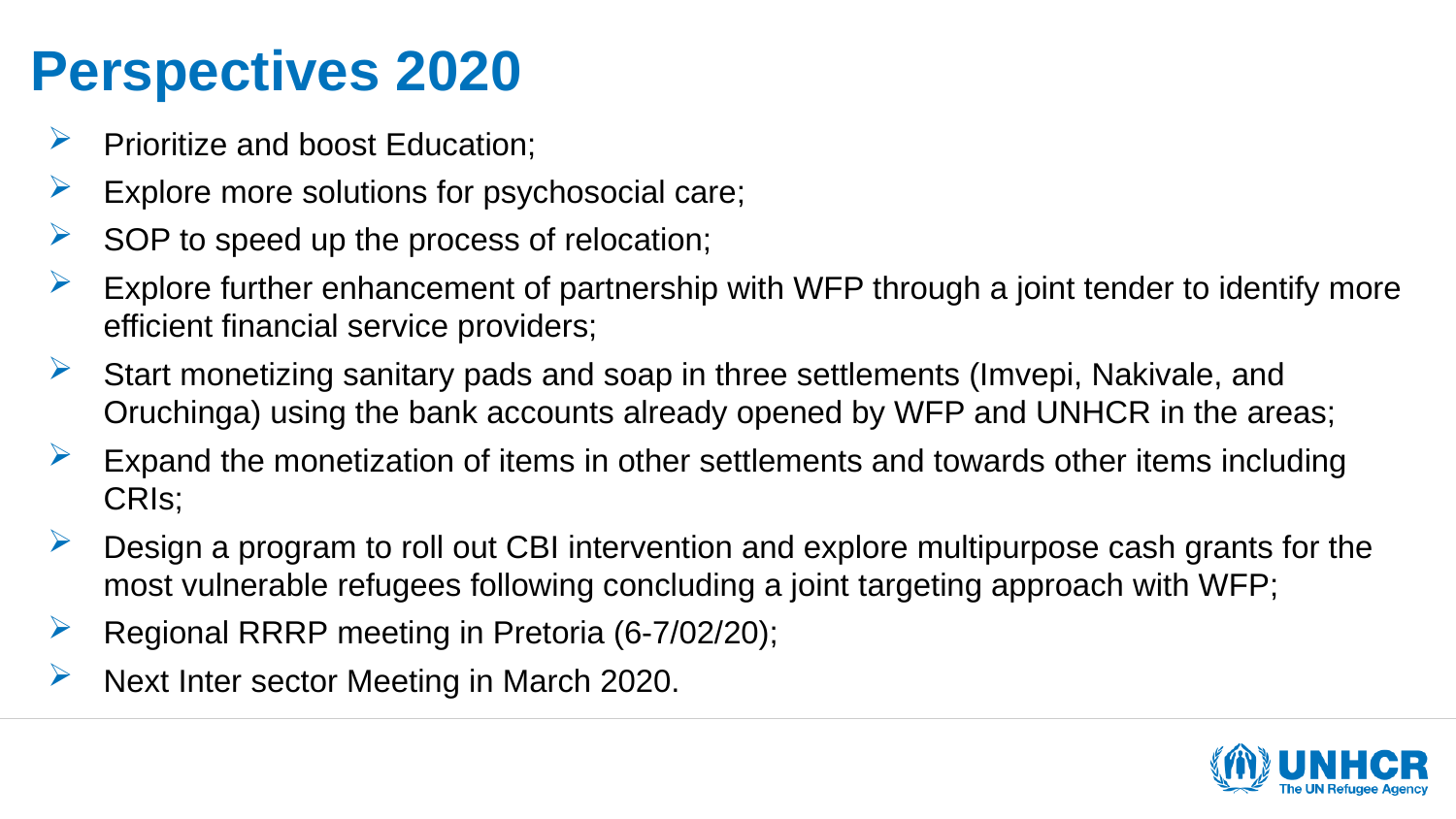

# Perspectives 2020
Prioritize and boost Education;
Explore more solutions for psychosocial care;
SOP to speed up the process of relocation;
Explore further enhancement of partnership with WFP through a joint tender to identify more efficient financial service providers;
Start monetizing sanitary pads and soap in three settlements (Imvepi, Nakivale, and Oruchinga) using the bank accounts already opened by WFP and UNHCR in the areas;
Expand the monetization of items in other settlements and towards other items including  CRIs;
Design a program to roll out CBI intervention and explore multipurpose cash grants for the most vulnerable refugees following concluding a joint targeting approach with WFP;
Regional RRRP meeting in Pretoria (6-7/02/20);
Next Inter sector Meeting in March 2020.